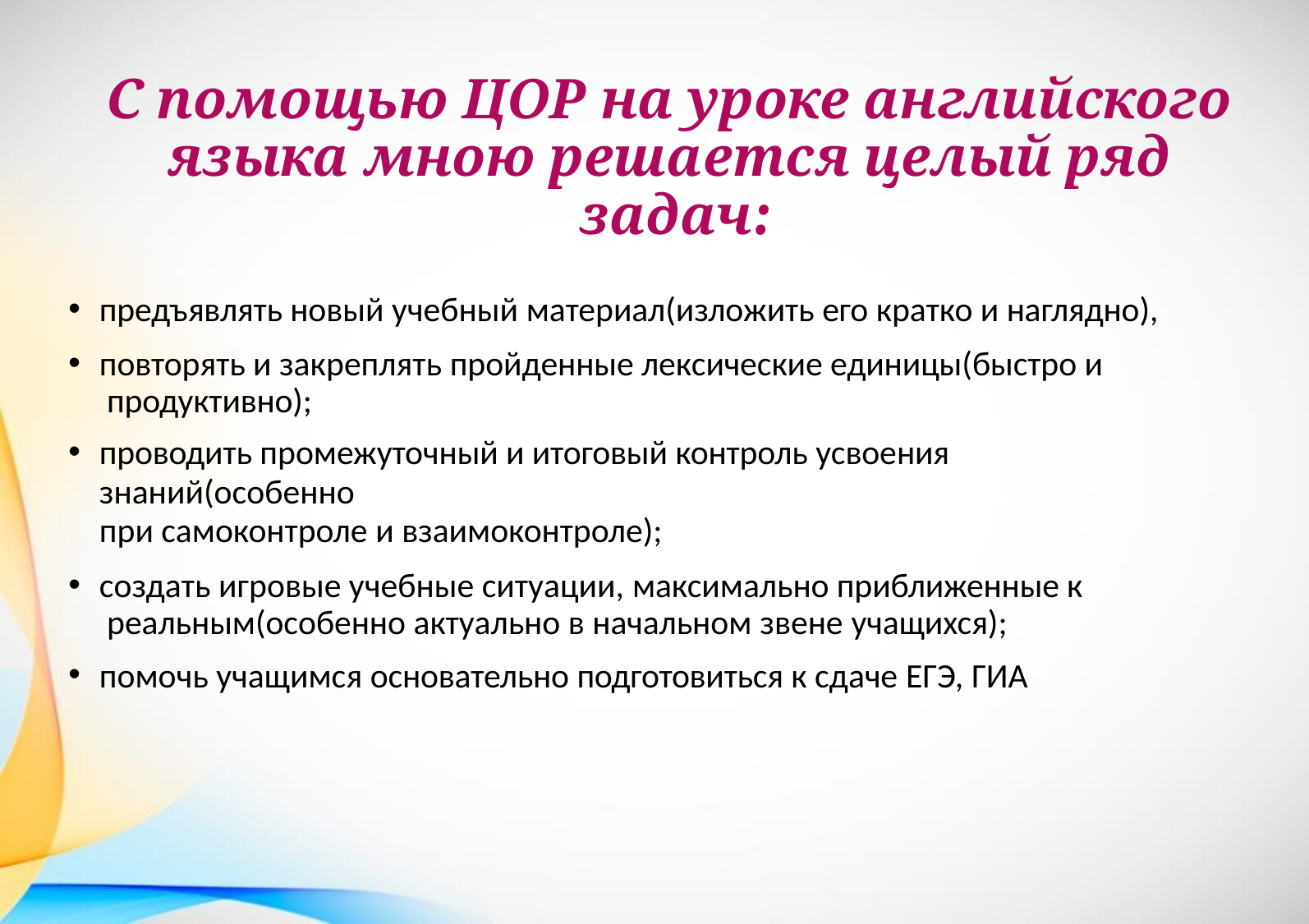

# С помощью ЦОР на уроке английского  языка мною решается целый ряд  задач:
предъявлять новый учебный материал(изложить его кратко и наглядно),
повторять и закреплять пройденные лексические единицы(быстро и  продуктивно);
проводить промежуточный и итоговый контроль усвоения знаний(особенно
при самоконтроле и взаимоконтроле);
создать игровые учебные ситуации, максимально приближенные к  реальным(особенно актуально в начальном звене учащихся);
помочь учащимся основательно подготовиться к сдаче ЕГЭ, ГИА